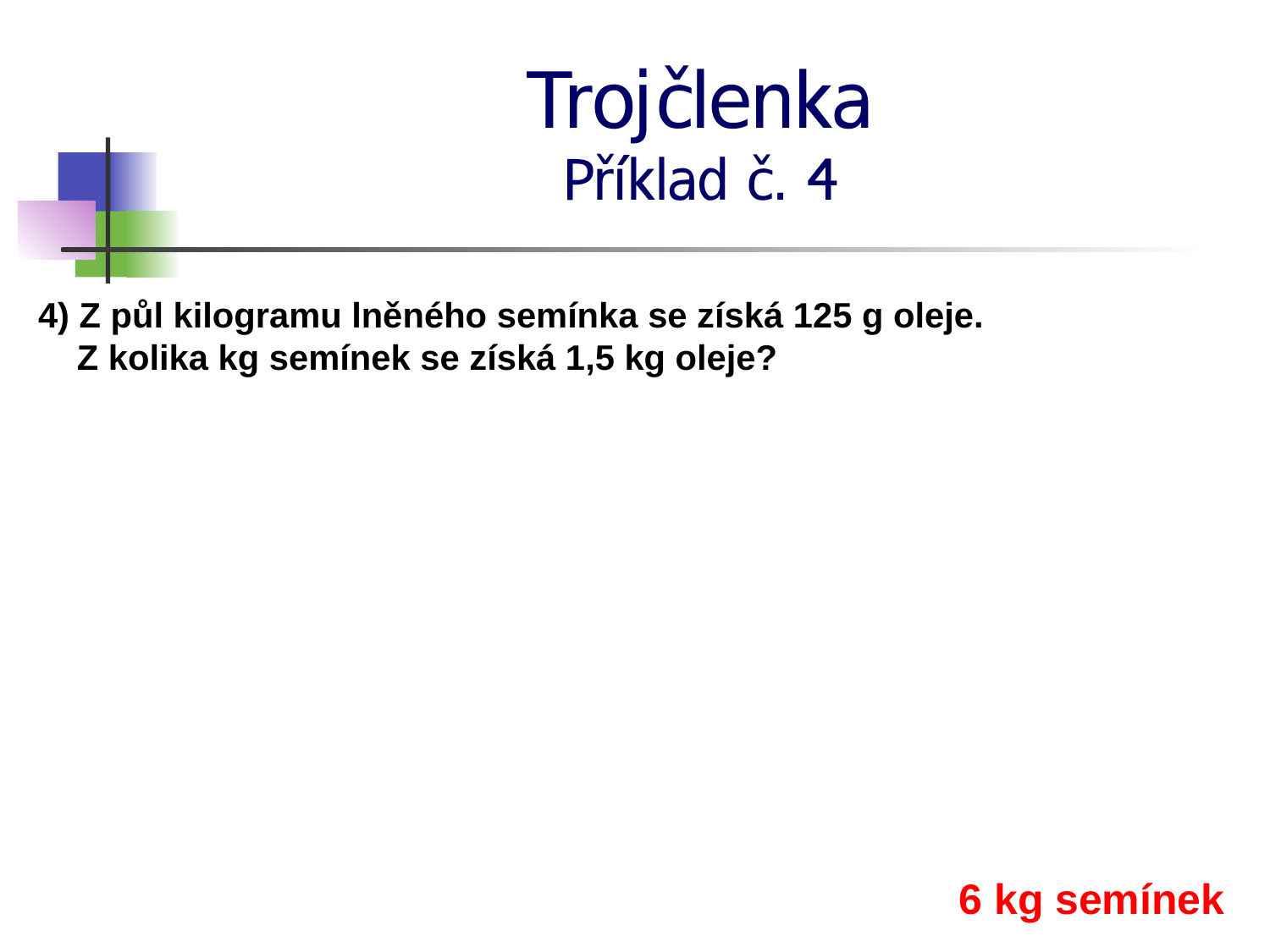

# Trojčlenka Příklad č. 4
4) Z půl kilogramu lněného semínka se získá 125 g oleje.
    Z kolika kg semínek se získá 1,5 kg oleje?
6 kg semínek